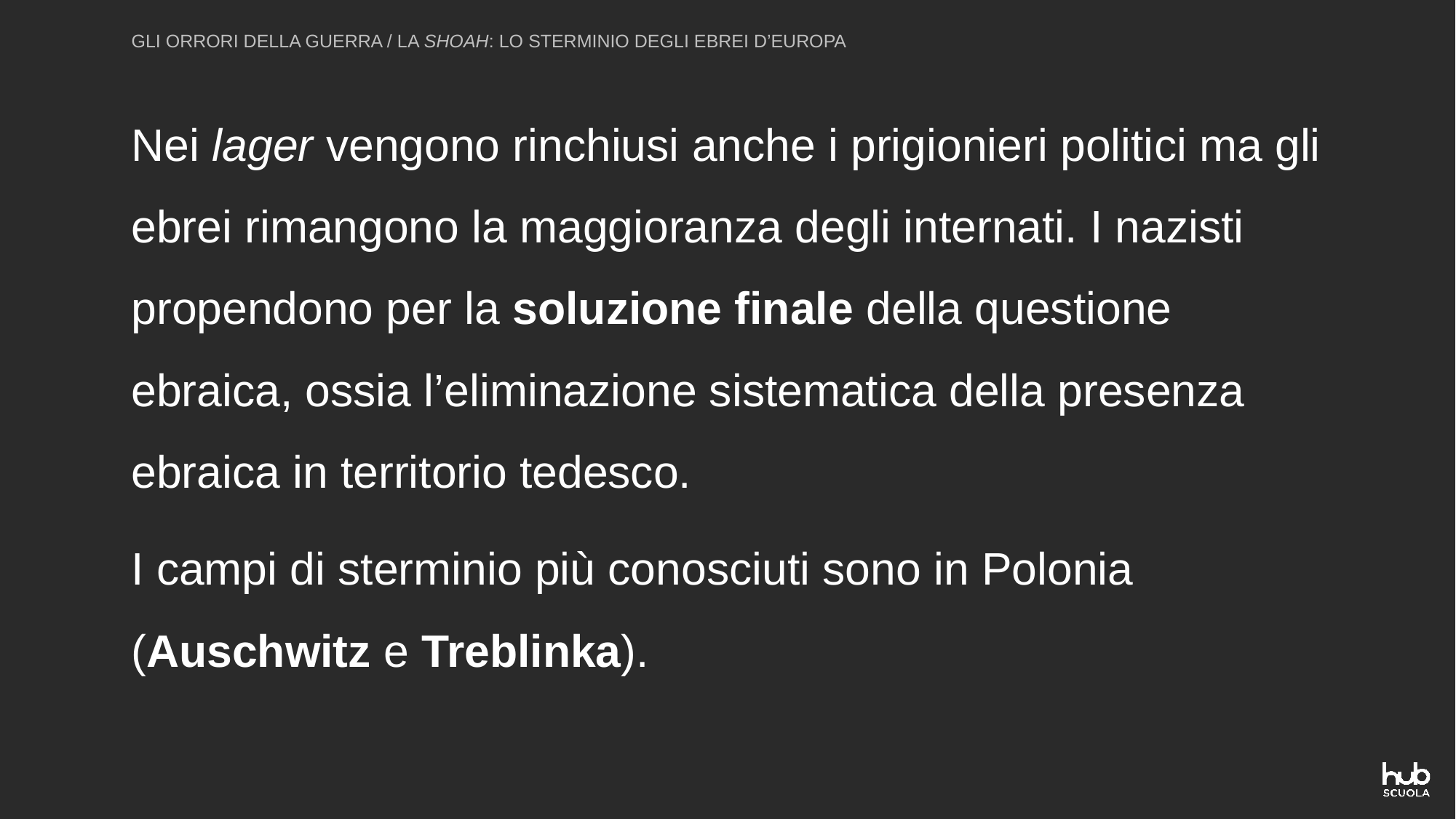

GLI ORRORI DELLA GUERRA / LA SHOAH: LO STERMINIO DEGLI EBREI D’EUROPA
Nei lager vengono rinchiusi anche i prigionieri politici ma gli ebrei rimangono la maggioranza degli internati. I nazisti propendono per la soluzione finale della questione ebraica, ossia l’eliminazione sistematica della presenza ebraica in territorio tedesco.
I campi di sterminio più conosciuti sono in Polonia (Auschwitz e Treblinka).